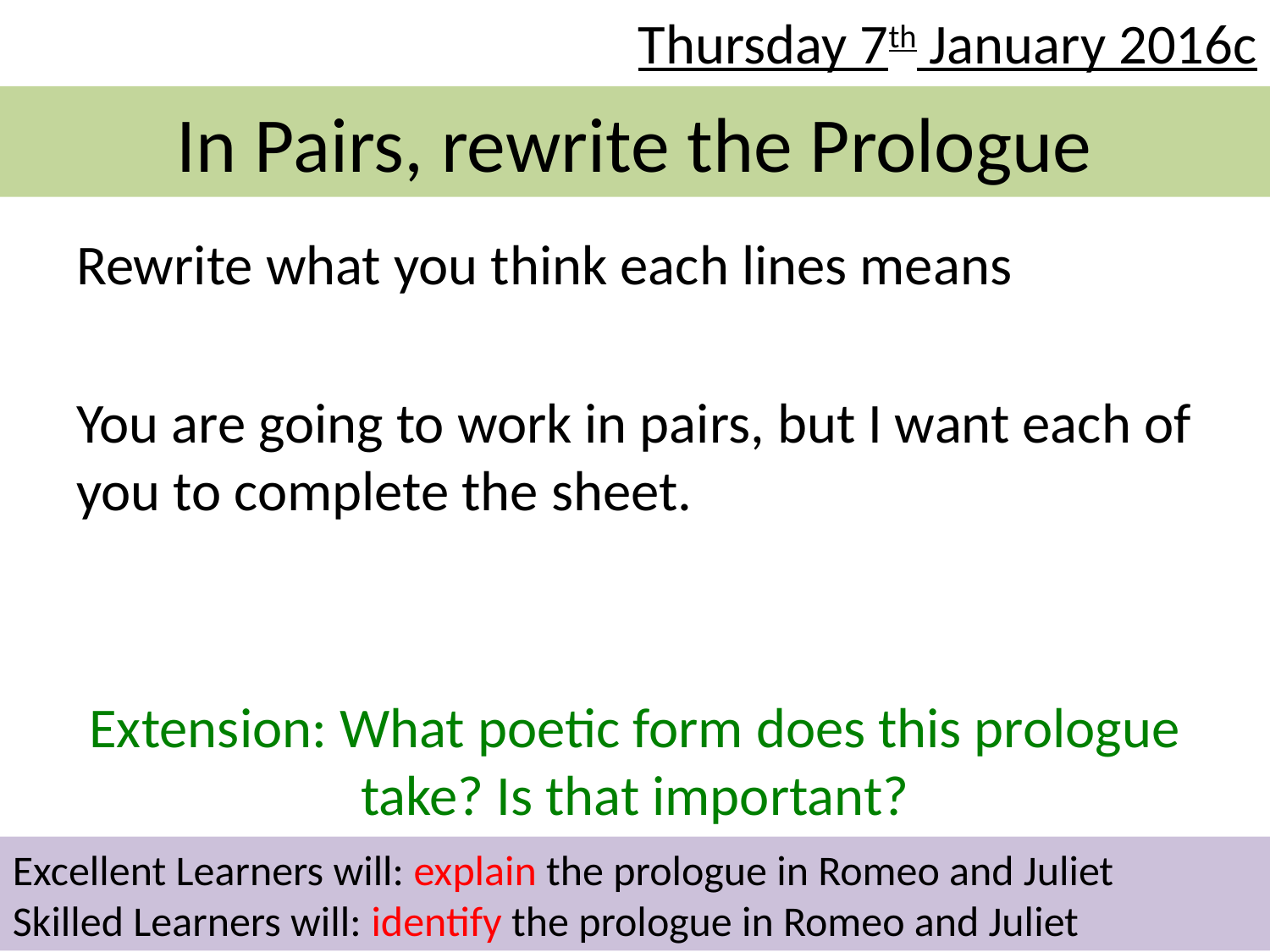

Thursday 7th January 2016c
# In Pairs, rewrite the Prologue
Rewrite what you think each lines means

You are going to work in pairs, but I want each of you to complete the sheet.

Extension: What poetic form does this prologue take? Is that important?
Excellent Learners will: explain the prologue in Romeo and Juliet
Skilled Learners will: identify the prologue in Romeo and Juliet